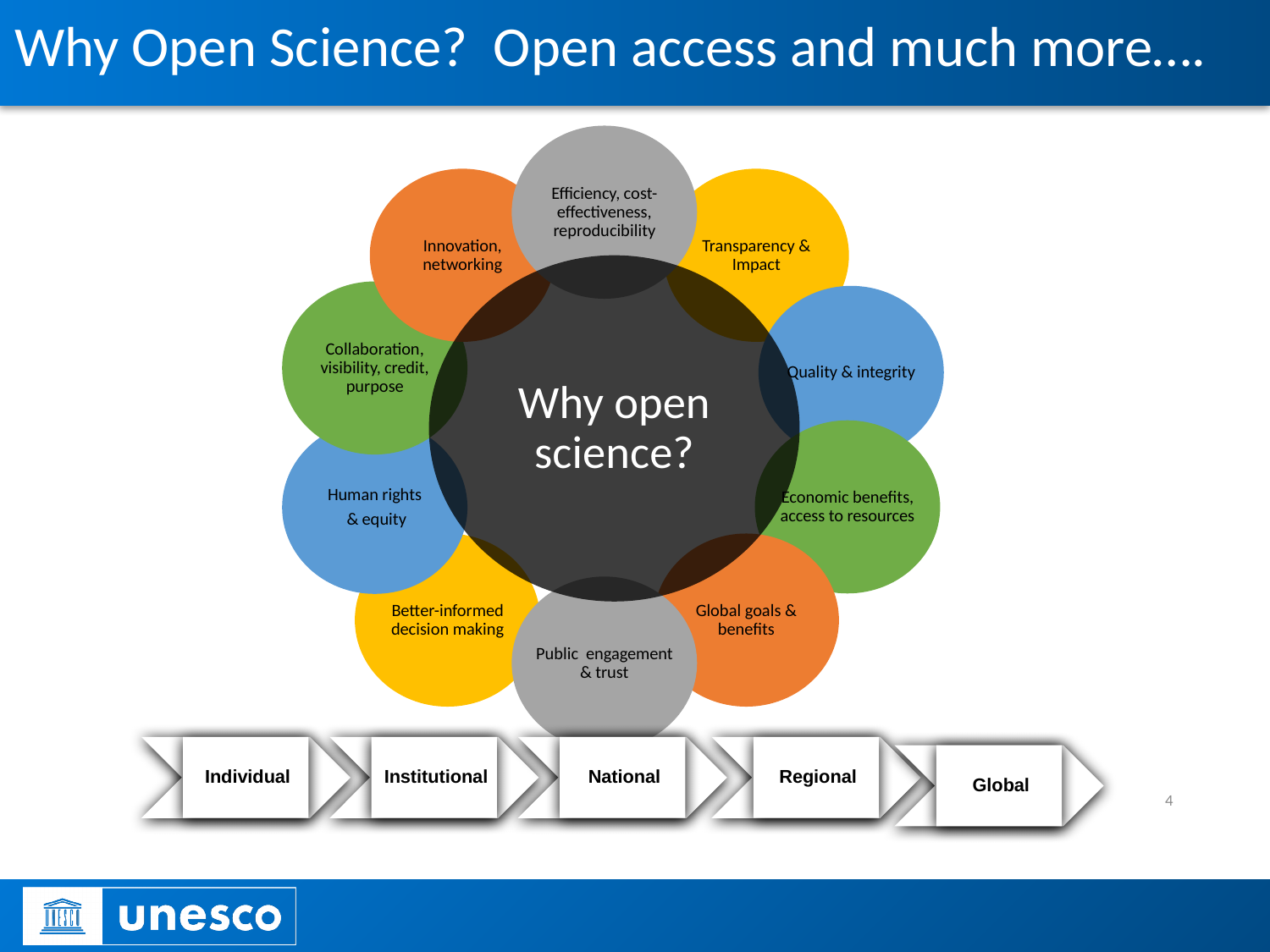

Why Open Science?  Open access and much more….
Efficiency, cost-effectiveness, reproducibility
Innovation, networking
Transparency & Impact
Why open science?
Collaboration, visibility, credit, purpose
Quality & integrity
Economic benefits, access to resources
Human rights
 & equity
Better-informed decision making
Global goals & benefits
Public  engagement & trust

Individual

Institutional

National

Regional

Global
# Why Open Science?
4